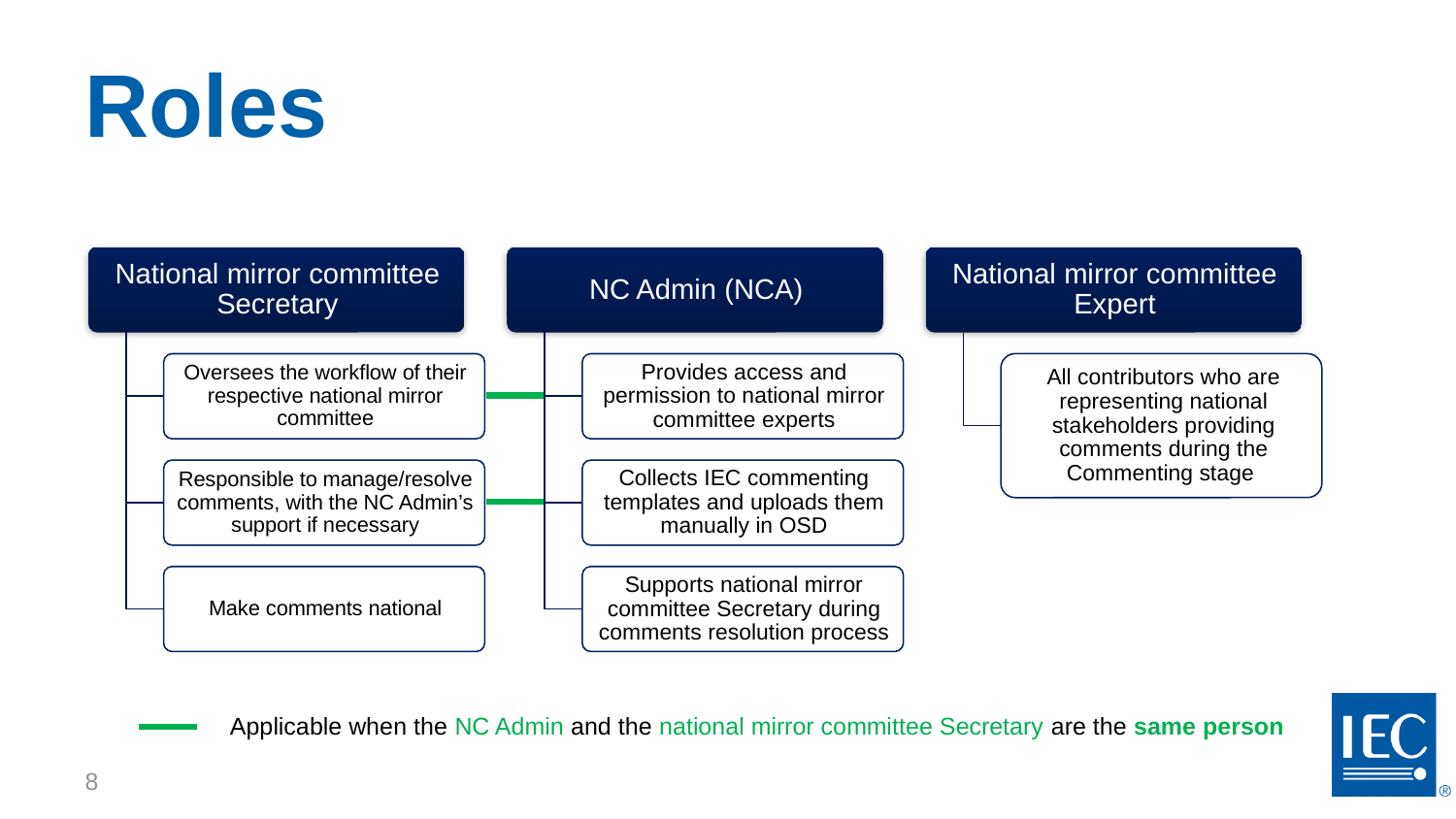

# Roles
National mirror committee Secretary
Oversees the workflow of their respective national mirror committee
Responsible to manage/resolve comments, with the NC Admin’s support if necessary
Make comments national
NC Admin (NCA)
Provides access and permission to national mirror committee experts
Collects IEC commenting templates and uploads them manually in OSD
Supports national mirror committee Secretary during comments resolution process
National mirror committee Expert
All contributors who are representing national stakeholders providing comments during the Commenting stage
Applicable when the NC Admin and the national mirror committee Secretary are the same person
8